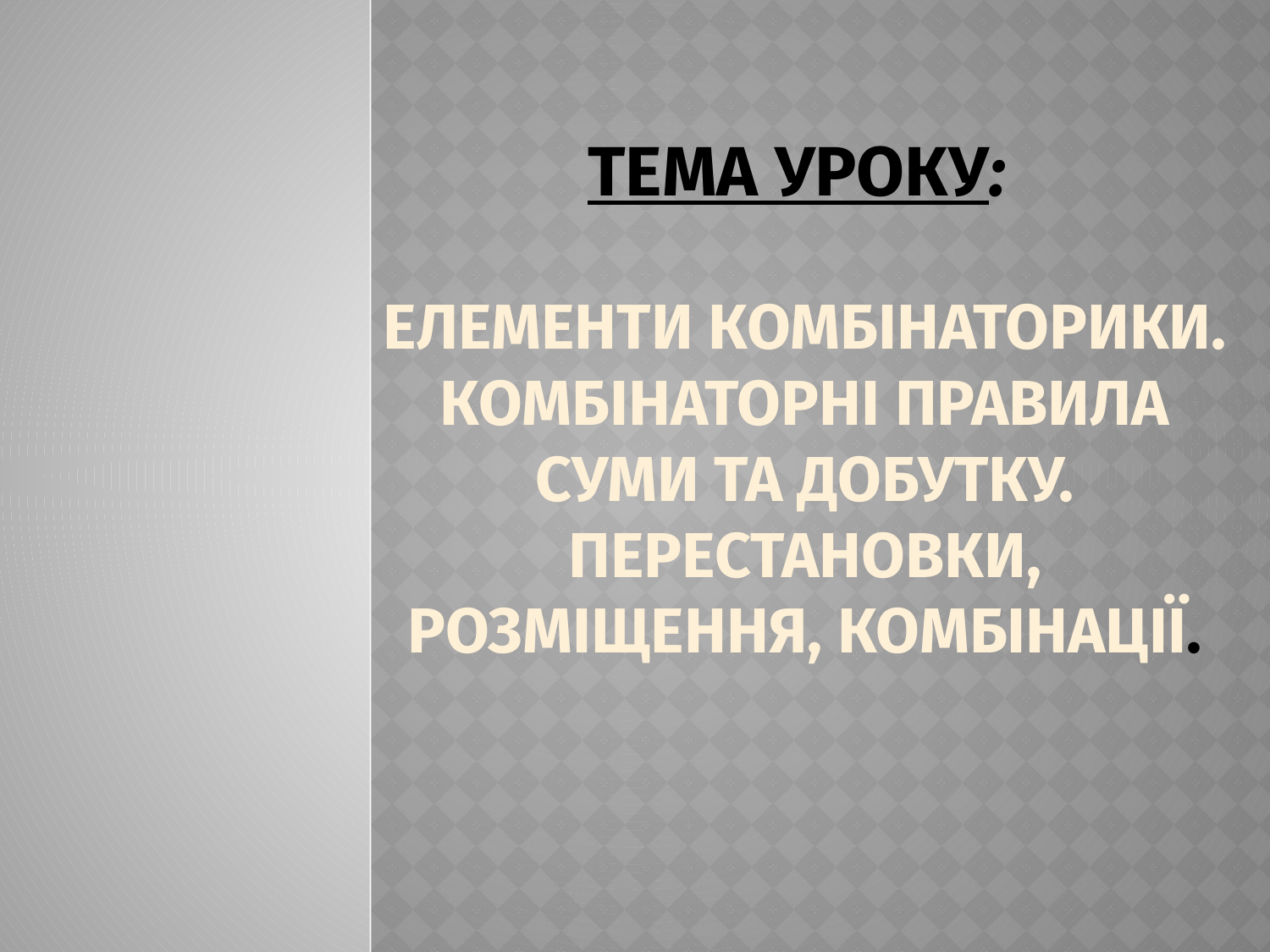

# Тема уроку: Елементи комбінаторики. Комбінаторні правила суми та добутку. Перестановки, розміщення, комбінації.